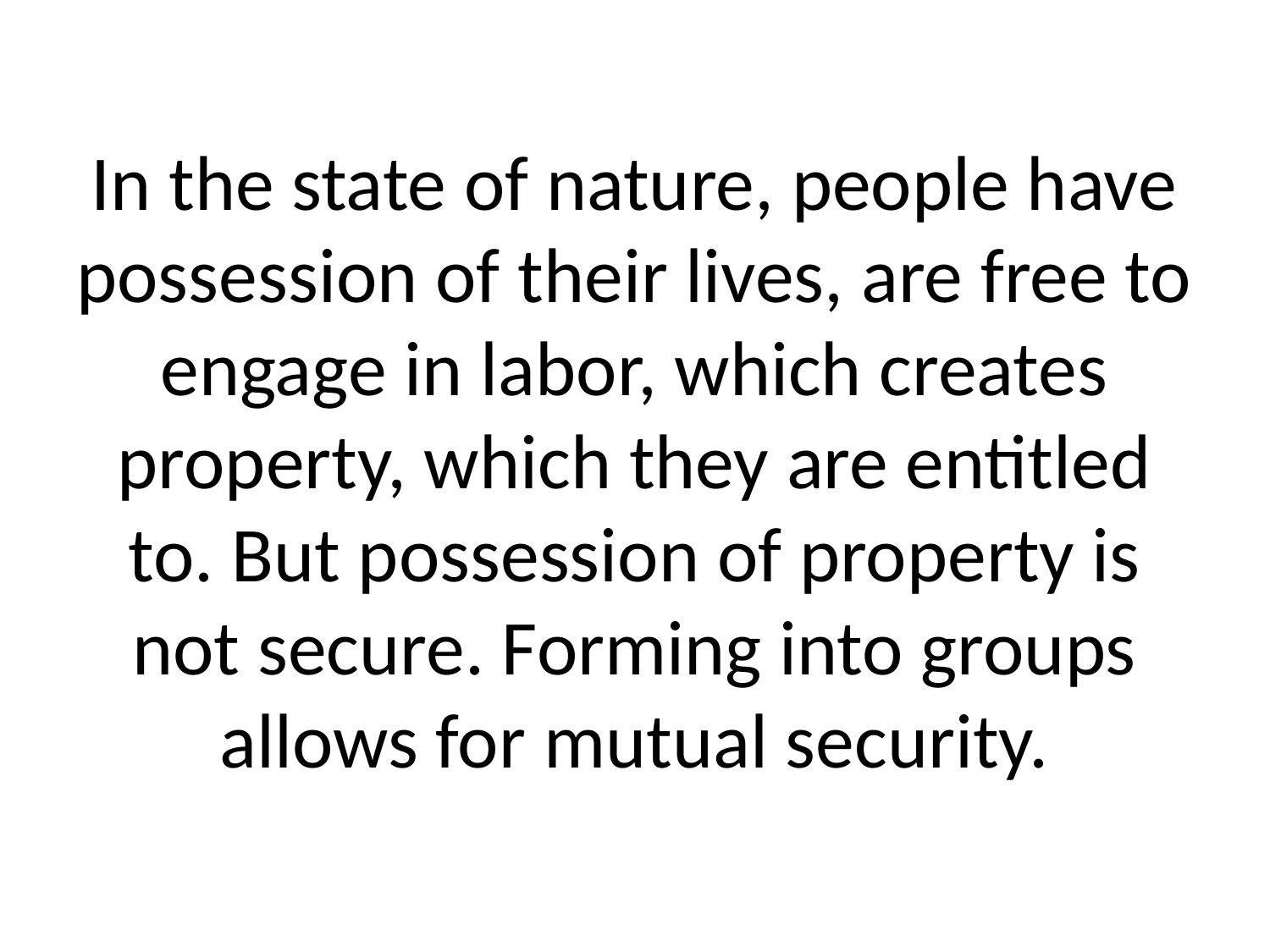

# In the state of nature, people have possession of their lives, are free to engage in labor, which creates property, which they are entitled to. But possession of property is not secure. Forming into groups allows for mutual security.